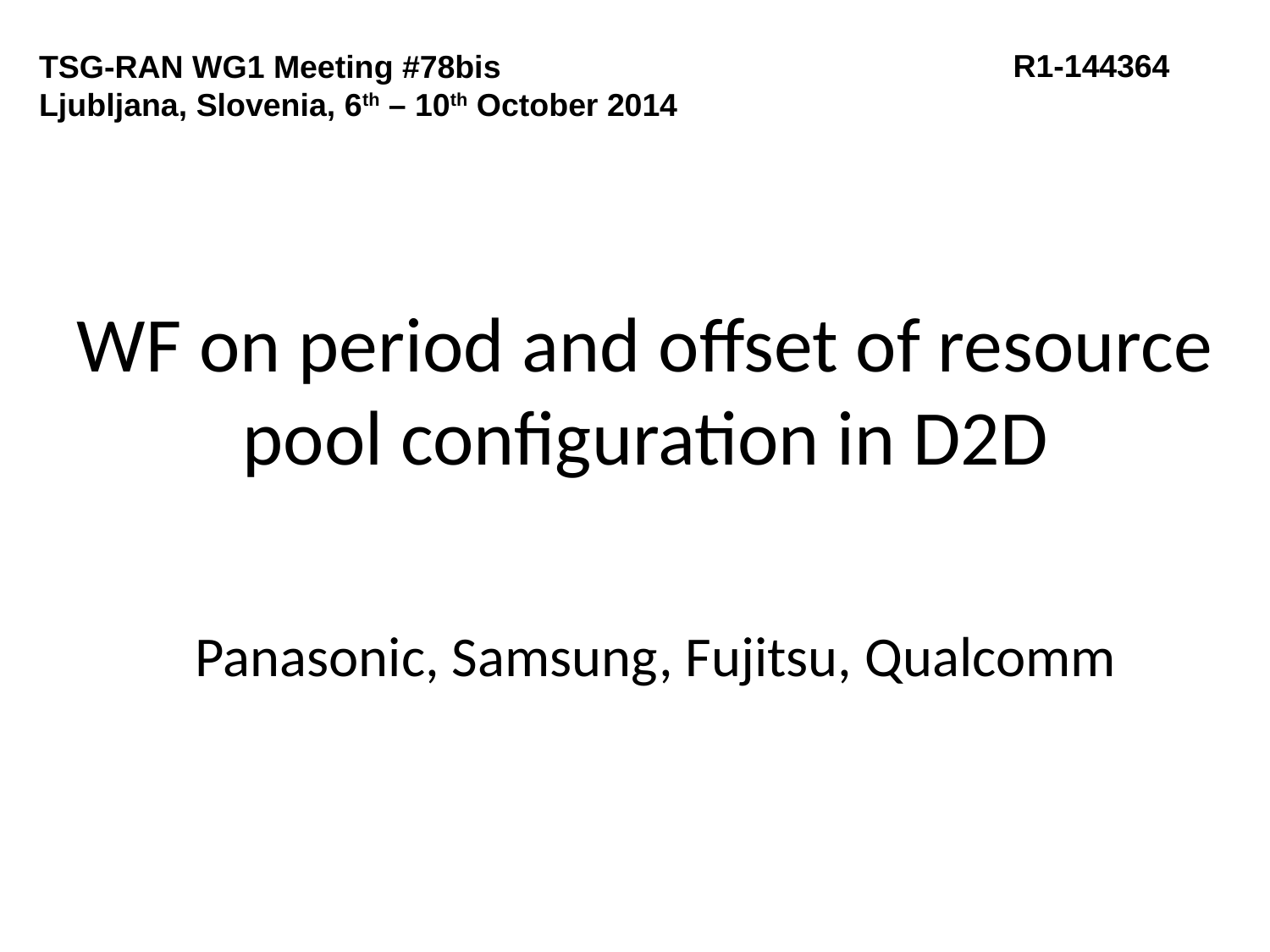

R1-144364
TSG-RAN WG1 Meeting #78bis
Ljubljana, Slovenia, 6th – 10th October 2014
# WF on period and offset of resource pool configuration in D2D
Panasonic, Samsung, Fujitsu, Qualcomm